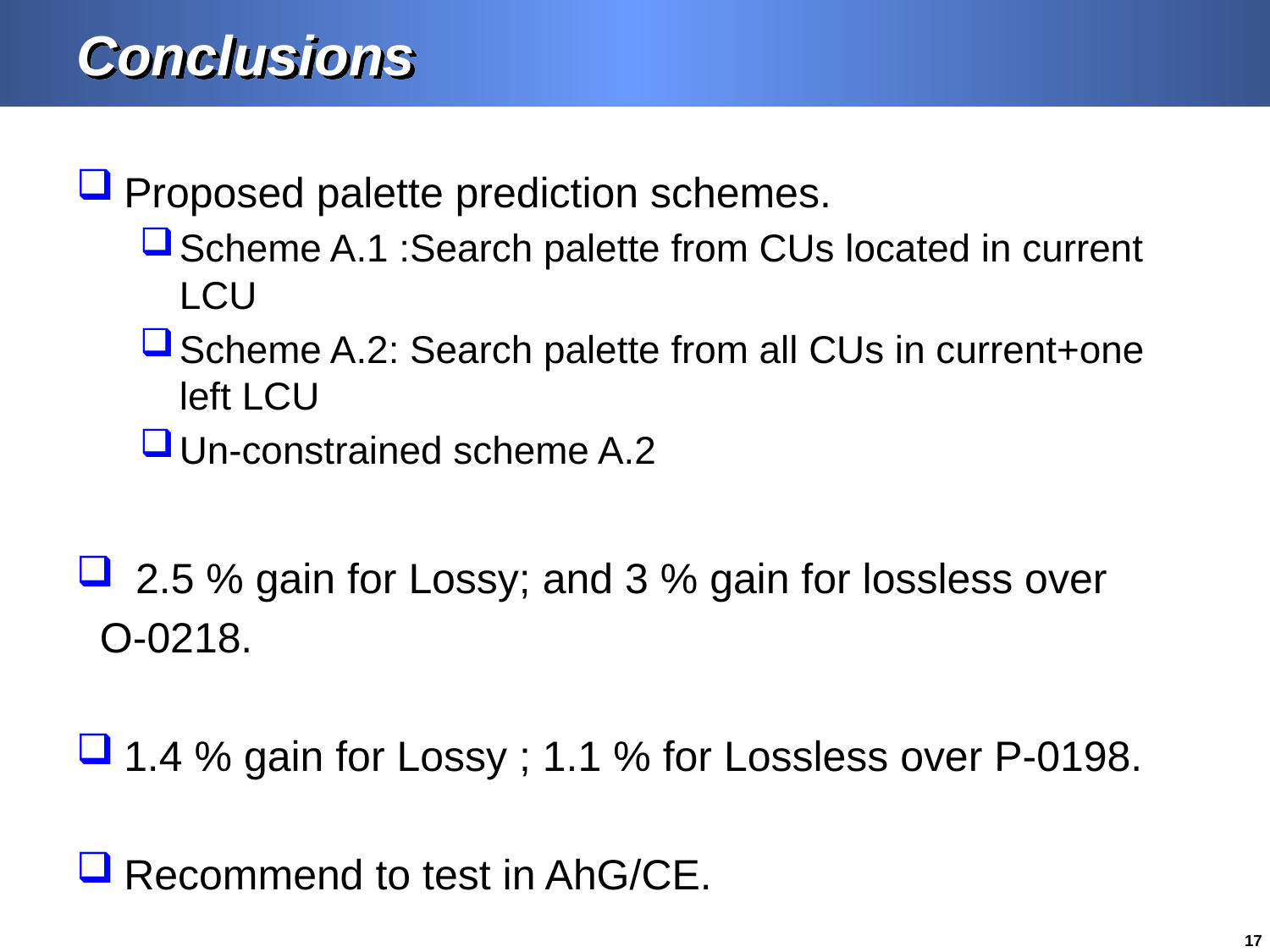

# Conclusions
Proposed palette prediction schemes.
Scheme A.1 :Search palette from CUs located in current LCU
Scheme A.2: Search palette from all CUs in current+one left LCU
Un-constrained scheme A.2

 2.5 % gain for Lossy; and 3 % gain for lossless over
  O-0218.

1.4 % gain for Lossy ; 1.1 % for Lossless over P-0198.

Recommend to test in AhG/CE.
17